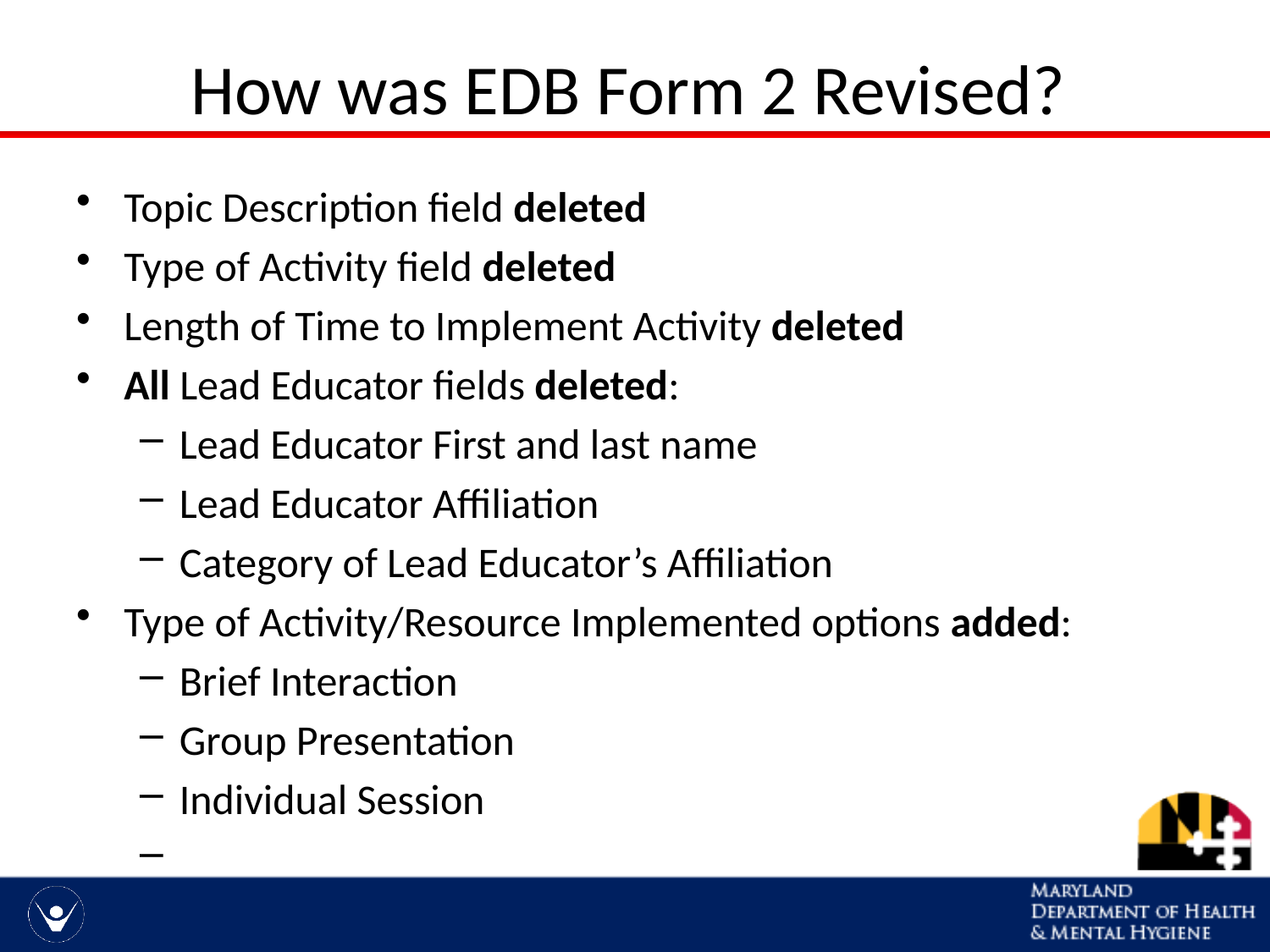

# How was EDB Form 2 Revised?
Topic Description field deleted
Type of Activity field deleted
Length of Time to Implement Activity deleted
All Lead Educator fields deleted:
Lead Educator First and last name
Lead Educator Affiliation
Category of Lead Educator’s Affiliation
Type of Activity/Resource Implemented options added:
Brief Interaction
Group Presentation
Individual Session